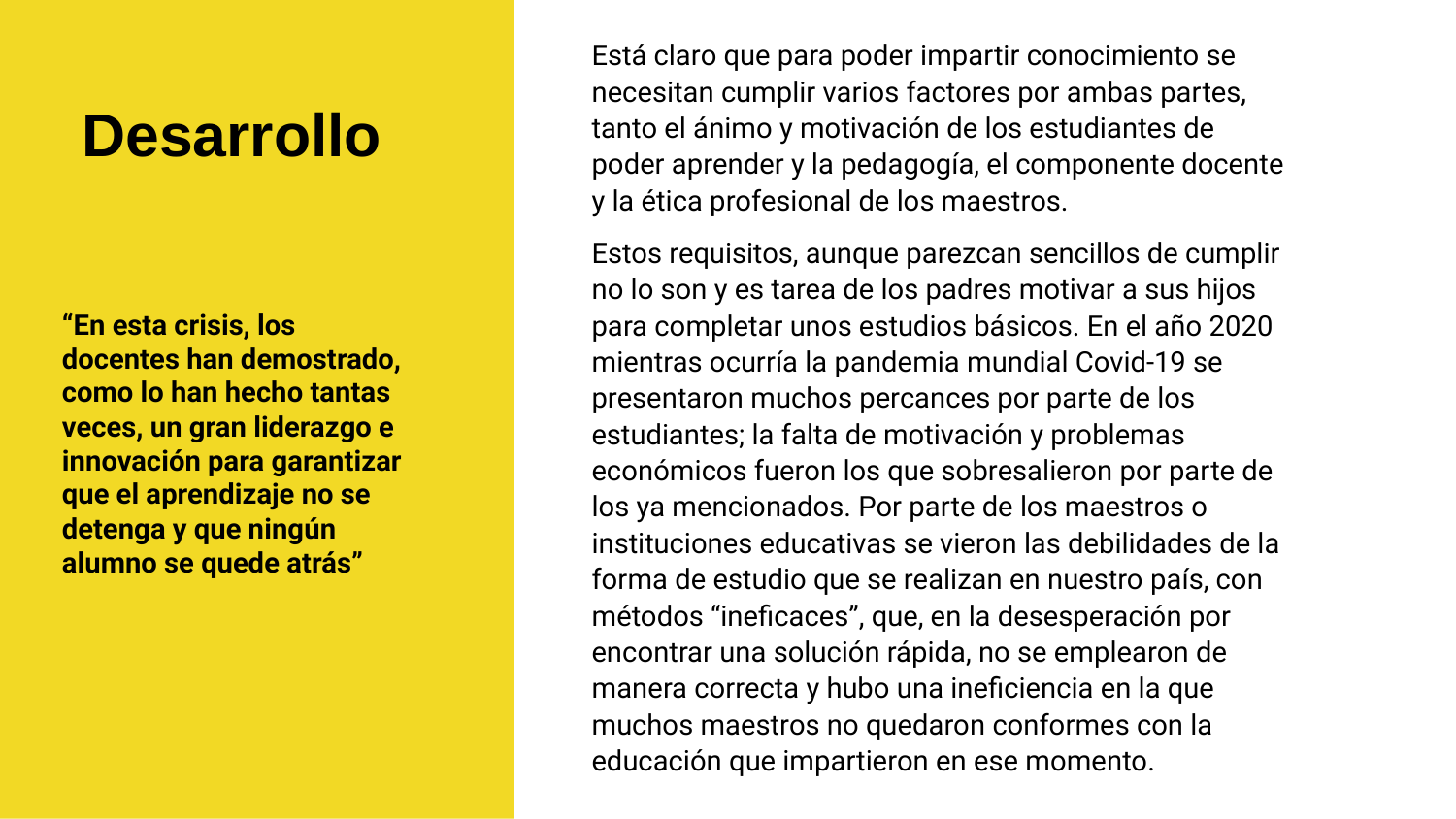

Está claro que para poder impartir conocimiento se necesitan cumplir varios factores por ambas partes, tanto el ánimo y motivación de los estudiantes de poder aprender y la pedagogía, el componente docente y la ética profesional de los maestros.
Estos requisitos, aunque parezcan sencillos de cumplir no lo son y es tarea de los padres motivar a sus hijos para completar unos estudios básicos. En el año 2020 mientras ocurría la pandemia mundial Covid-19 se presentaron muchos percances por parte de los estudiantes; la falta de motivación y problemas económicos fueron los que sobresalieron por parte de los ya mencionados. Por parte de los maestros o instituciones educativas se vieron las debilidades de la forma de estudio que se realizan en nuestro país, con métodos “ineficaces”, que, en la desesperación por encontrar una solución rápida, no se emplearon de manera correcta y hubo una ineficiencia en la que muchos maestros no quedaron conformes con la educación que impartieron en ese momento.
Desarrollo
“En esta crisis, los docentes han demostrado, como lo han hecho tantas veces, un gran liderazgo e innovación para garantizar que el aprendizaje no se detenga y que ningún alumno se quede atrás”